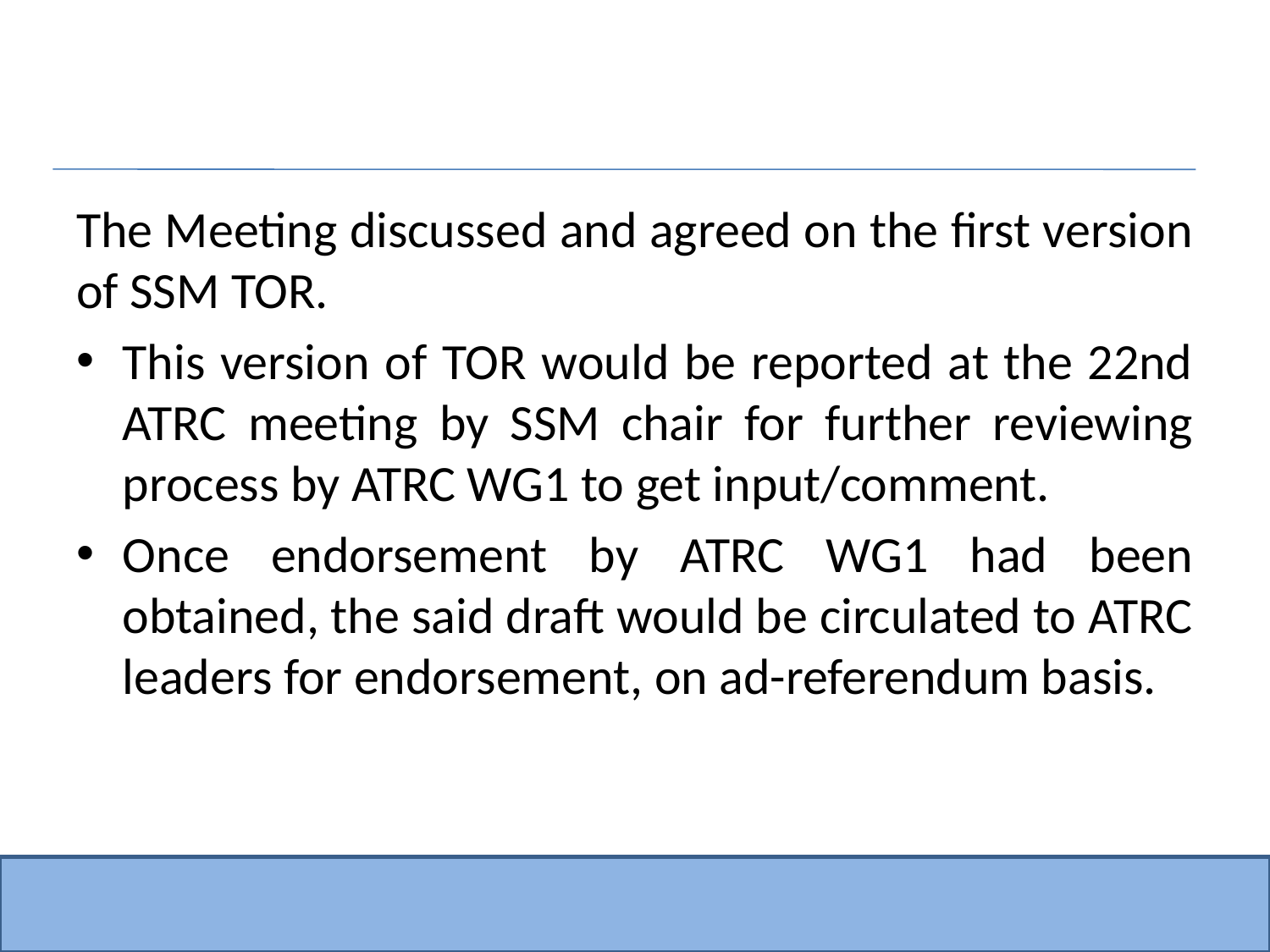

#
The Meeting discussed and agreed on the first version of SSM TOR.
This version of TOR would be reported at the 22nd ATRC meeting by SSM chair for further reviewing process by ATRC WG1 to get input/comment.
Once endorsement by ATRC WG1 had been obtained, the said draft would be circulated to ATRC leaders for endorsement, on ad-referendum basis.